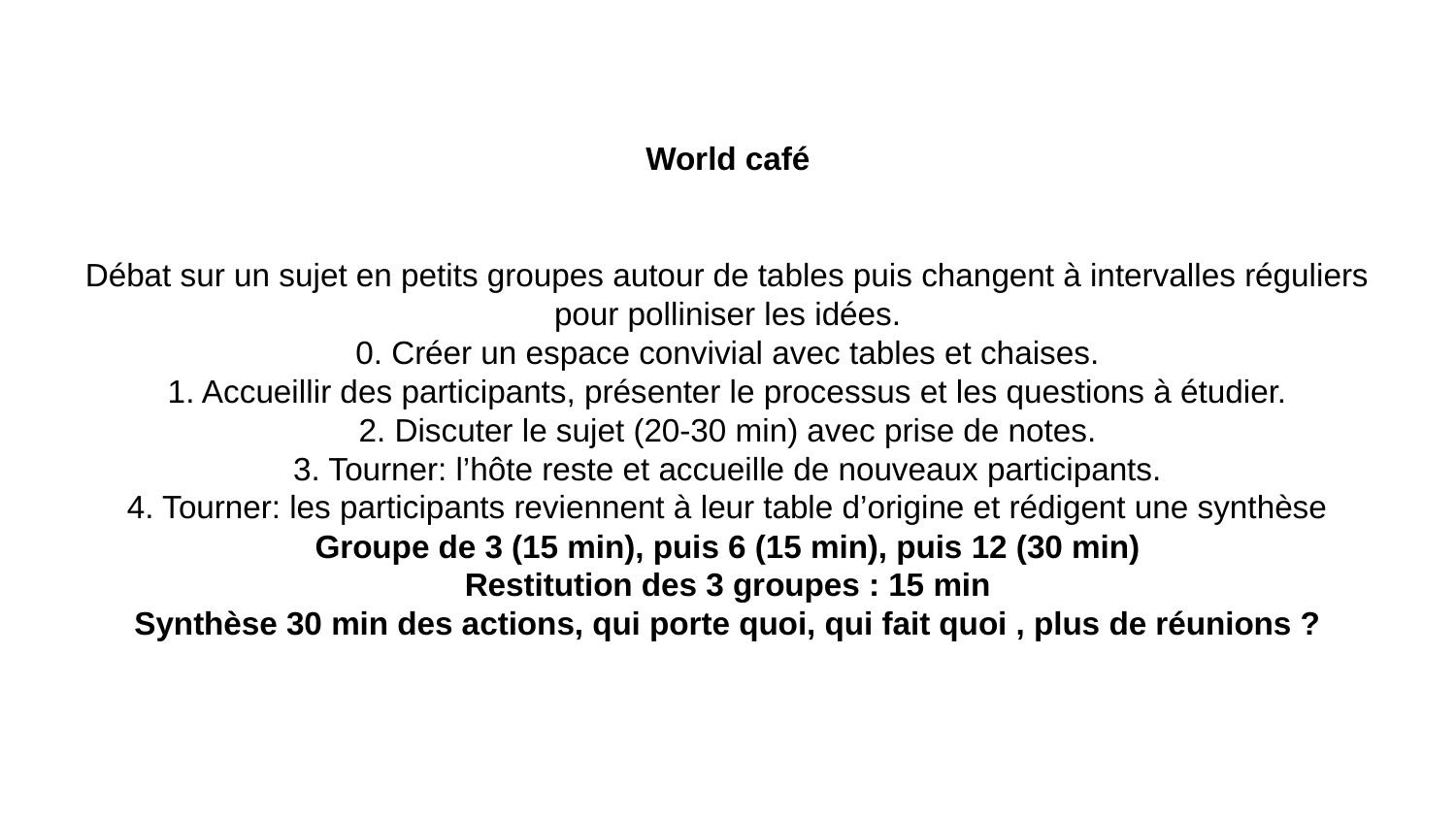

# World café Débat sur un sujet en petits groupes autour de tables puis changent à intervalles réguliers pour polliniser les idées. 0. Créer un espace convivial avec tables et chaises. 1. Accueillir des participants, présenter le processus et les questions à étudier. 2. Discuter le sujet (20-30 min) avec prise de notes. 3. Tourner: l’hôte reste et accueille de nouveaux participants. 4. Tourner: les participants reviennent à leur table d’origine et rédigent une synthèse Groupe de 3 (15 min), puis 6 (15 min), puis 12 (30 min) Restitution des 3 groupes : 15 min Synthèse 30 min des actions, qui porte quoi, qui fait quoi , plus de réunions ?